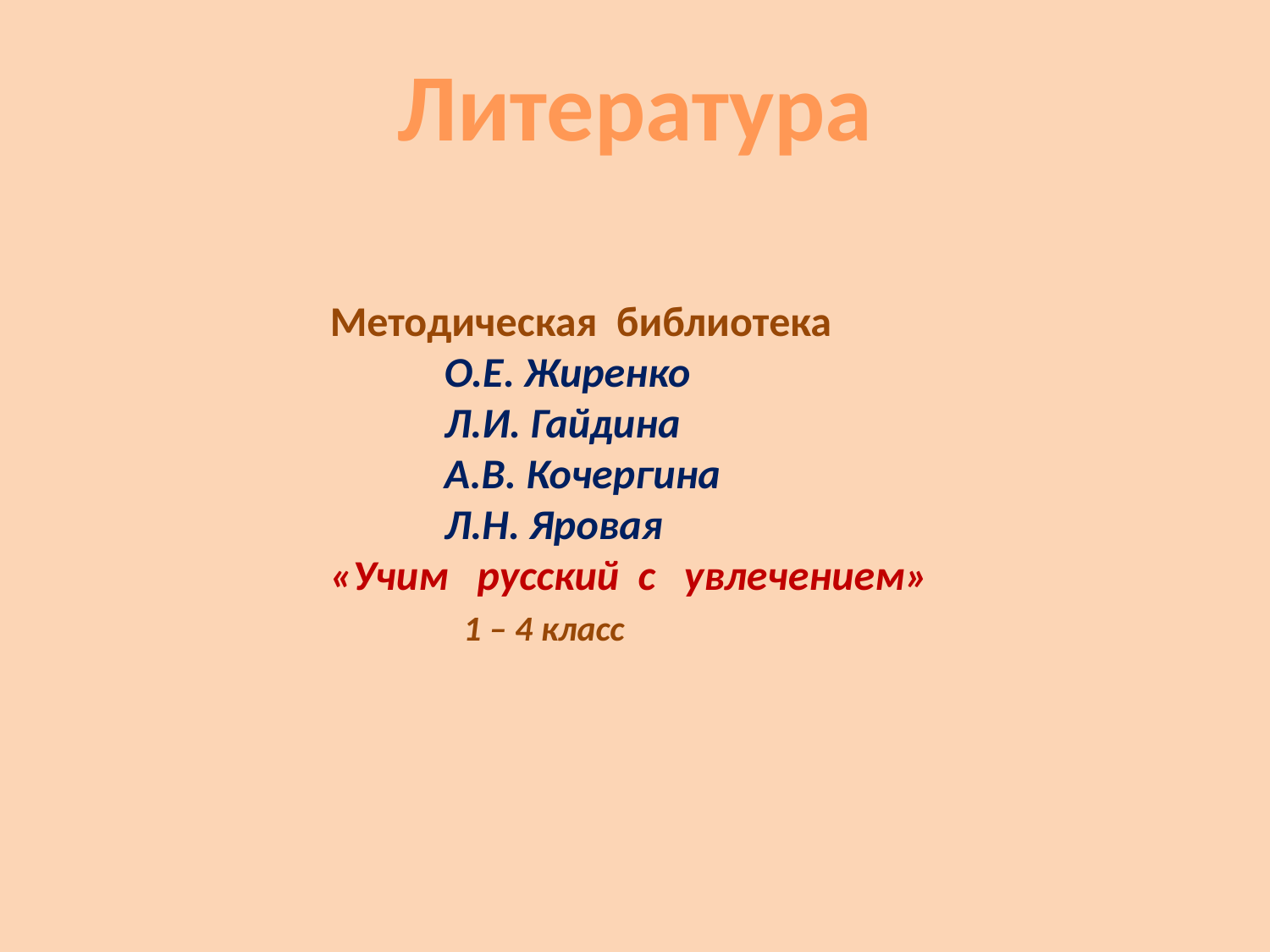

#
Литература
Методическая  библиотека
            О.Е. Жиренко
            Л.И. Гайдина
            А.В. Кочергина
            Л.Н. Яровая
«Учим   русский  с   увлечением»
              1 – 4 класс